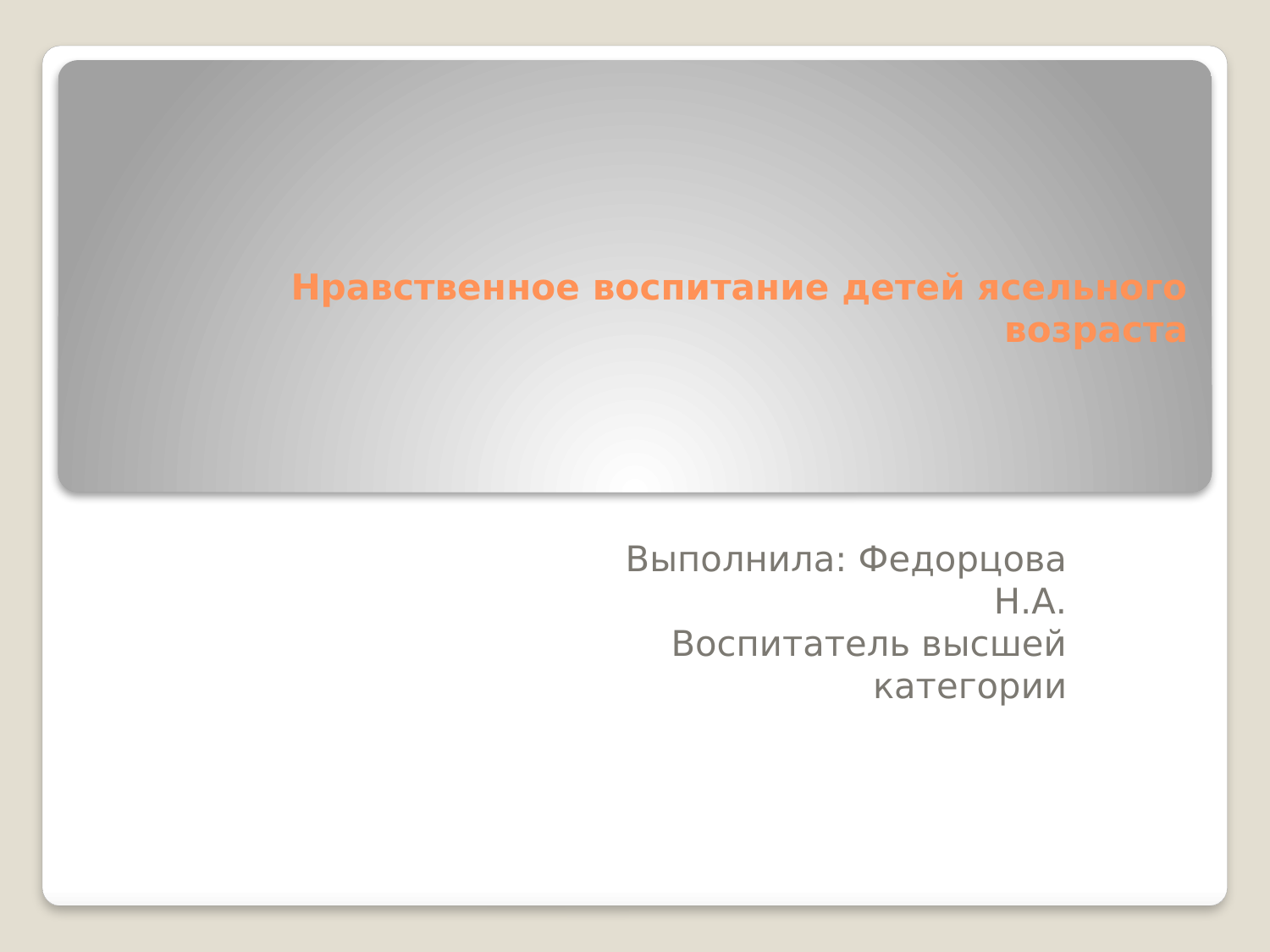

# Нравственное воспитание детей ясельного возраста
Выполнила: Федорцова Н.А.
Воспитатель высшей категории